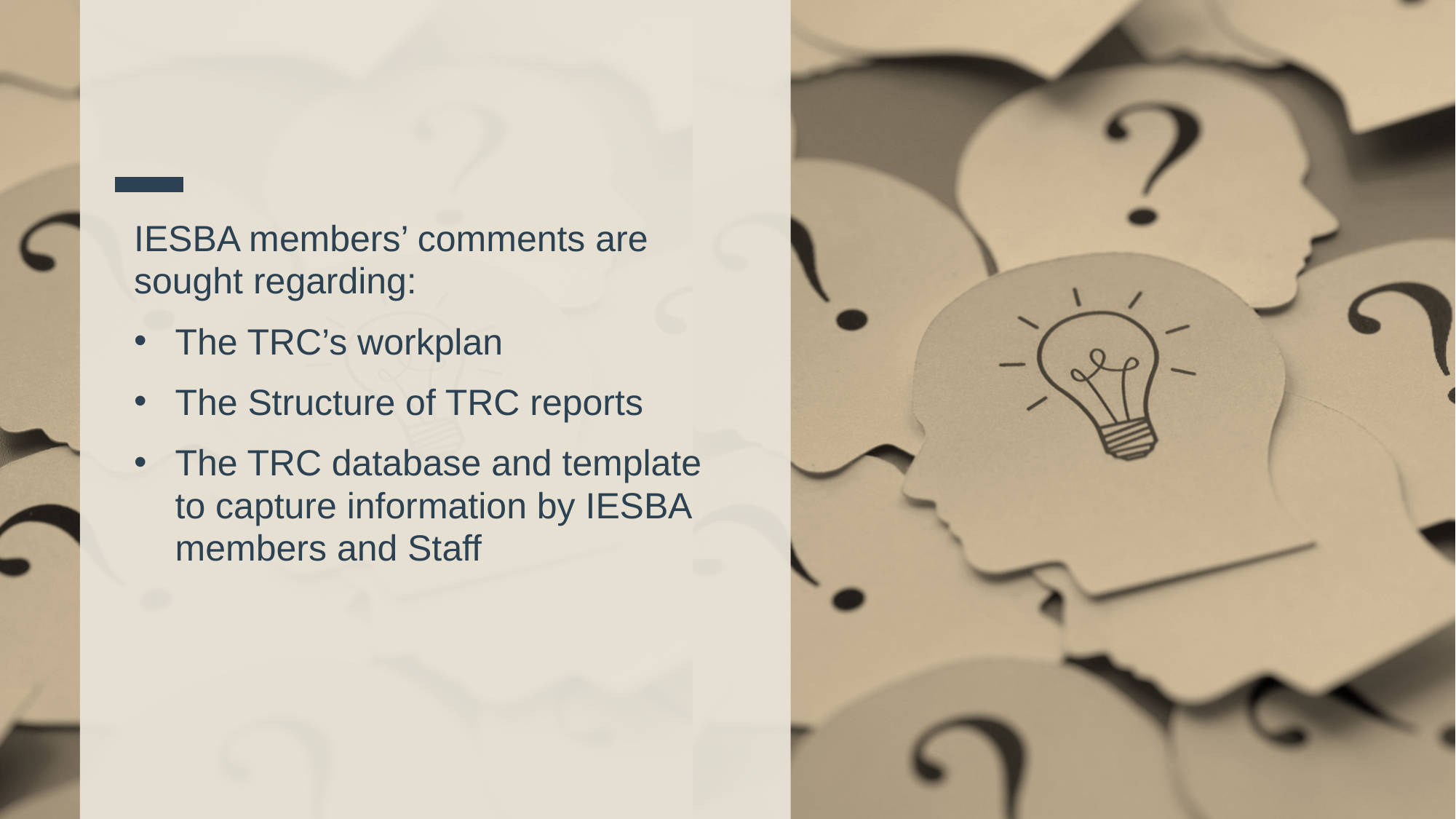

IESBA members’ comments are sought regarding:
The TRC’s workplan
The Structure of TRC reports
The TRC database and template to capture information by IESBA members and Staff

8